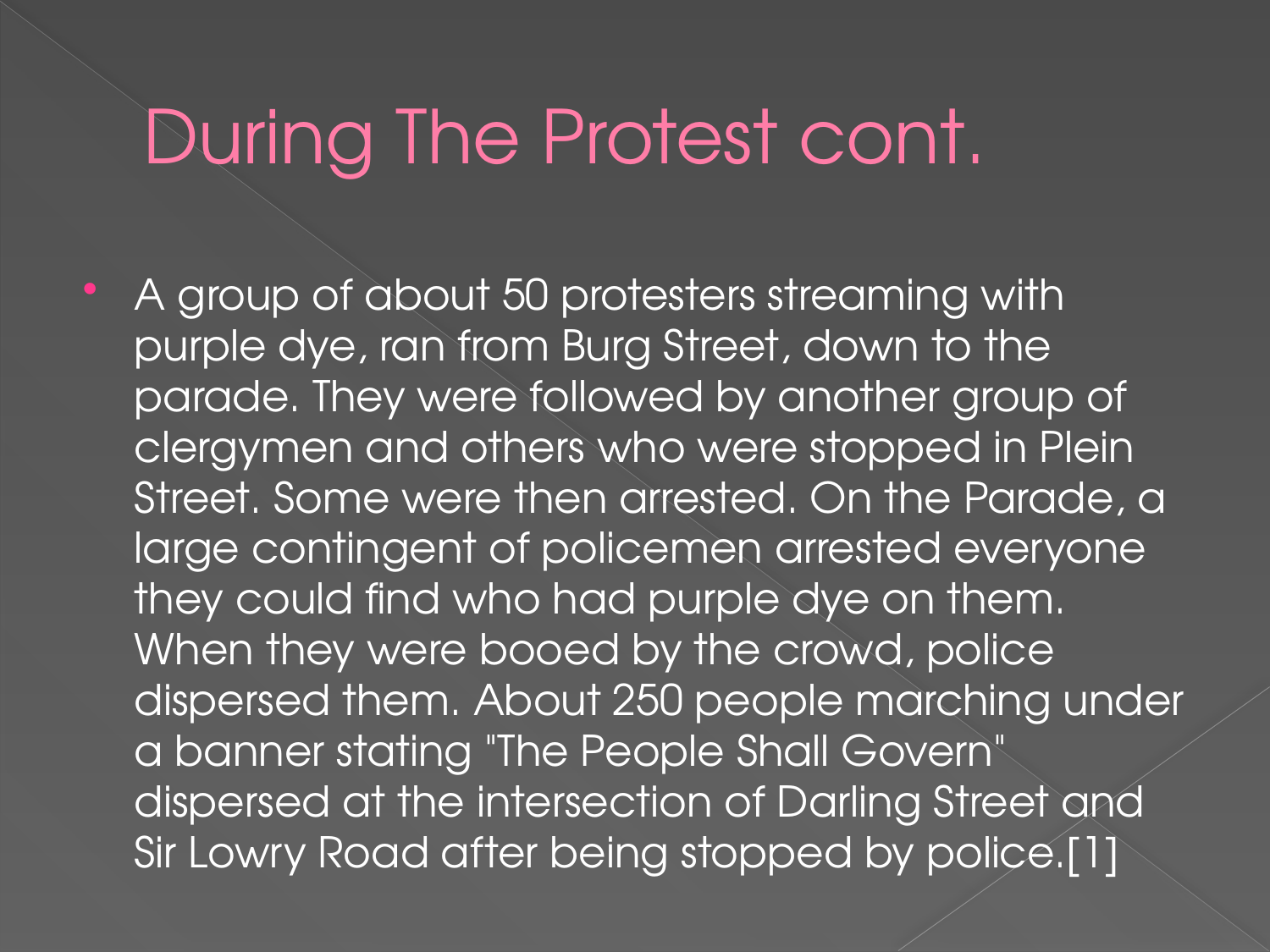

# During The Protest cont.
A group of about 50 protesters streaming with purple dye, ran from Burg Street, down to the parade. They were followed by another group of clergymen and others who were stopped in Plein Street. Some were then arrested. On the Parade, a large contingent of policemen arrested everyone they could find who had purple dye on them. When they were booed by the crowd, police dispersed them. About 250 people marching under a banner stating "The People Shall Govern" dispersed at the intersection of Darling Street and Sir Lowry Road after being stopped by police.[1]